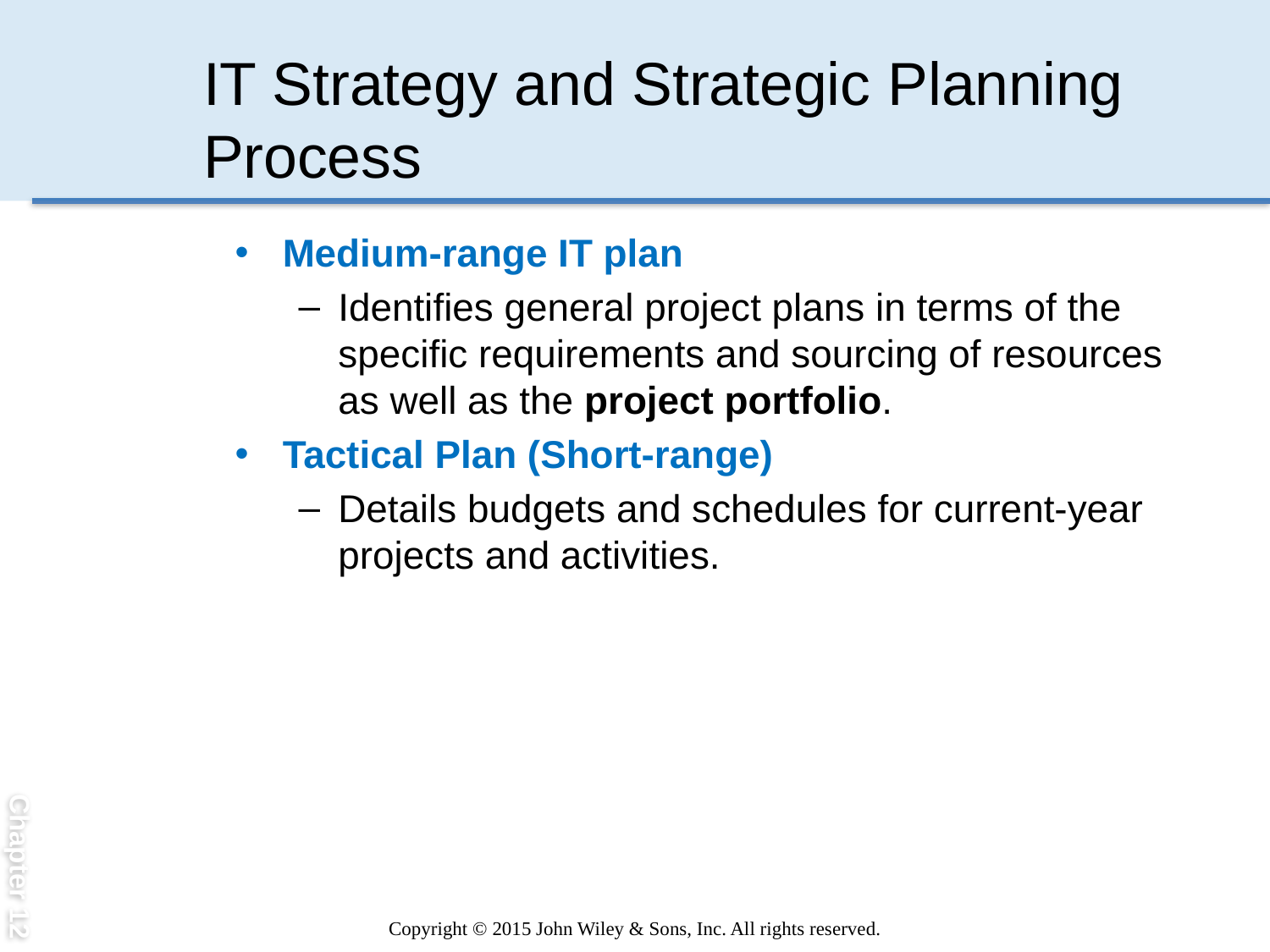

Chapter 12
# IT Strategy and Strategic Planning Process
Medium-range IT plan
Identifies general project plans in terms of the specific requirements and sourcing of resources as well as the project portfolio.
Tactical Plan (Short-range)
Details budgets and schedules for current-year projects and activities.